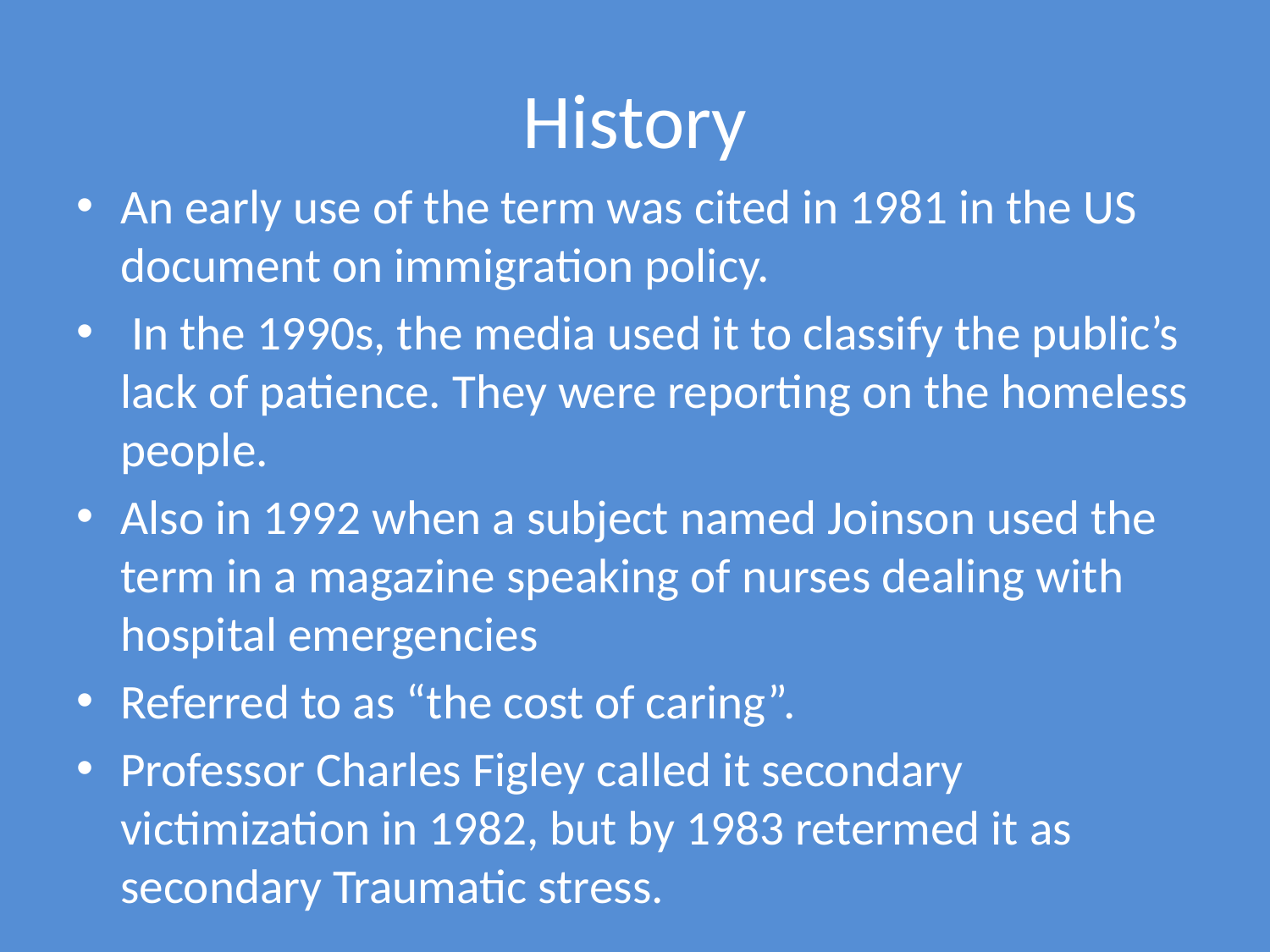

# History
An early use of the term was cited in 1981 in the US document on immigration policy.
 In the 1990s, the media used it to classify the public’s lack of patience. They were reporting on the homeless people.
Also in 1992 when a subject named Joinson used the term in a magazine speaking of nurses dealing with hospital emergencies
Referred to as “the cost of caring”.
Professor Charles Figley called it secondary victimization in 1982, but by 1983 retermed it as secondary Traumatic stress.